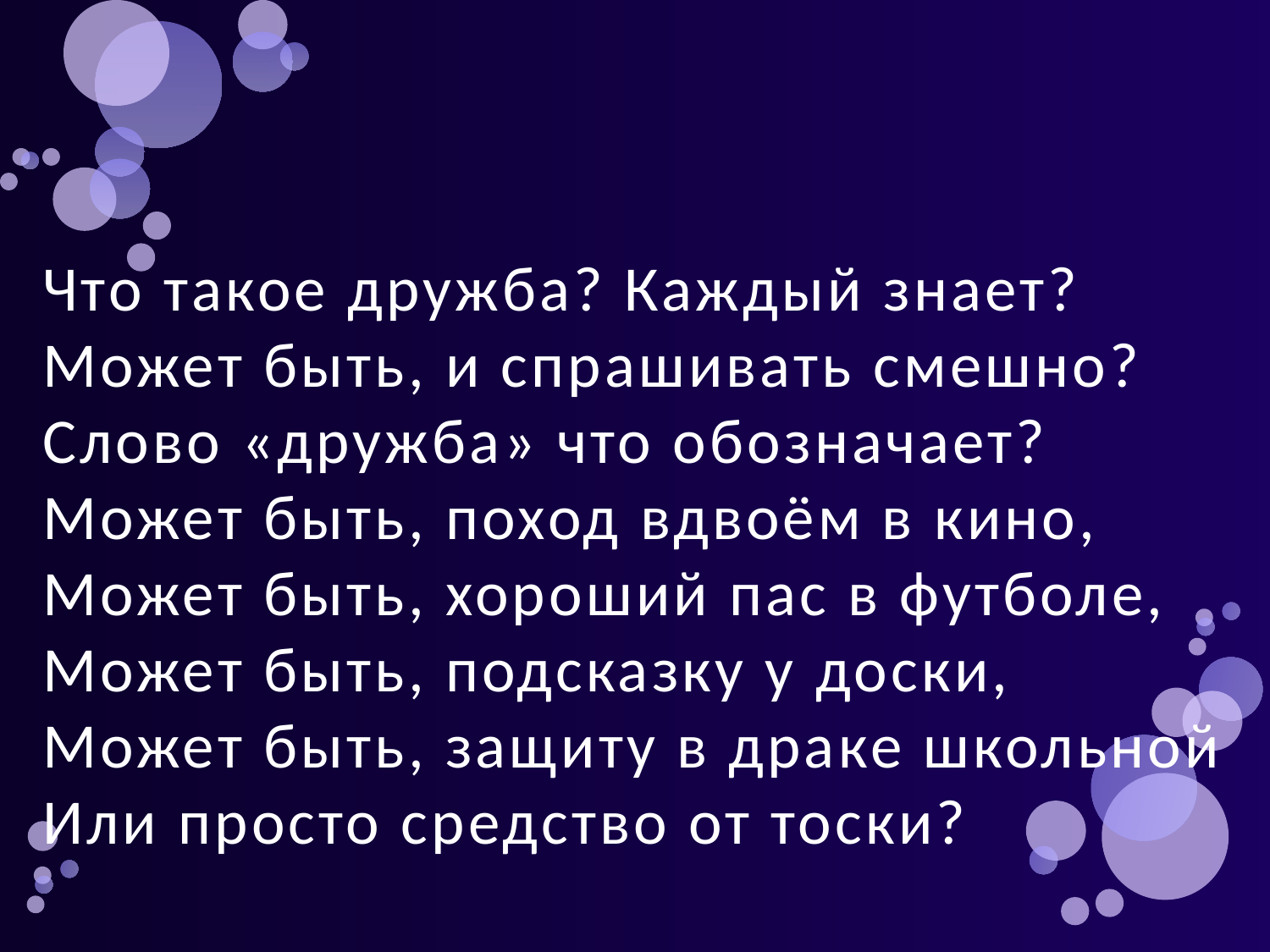

# Что такое дружба? Каждый знает? Может быть, и спрашивать смешно? Слово «дружба» что обозначает? Может быть, поход вдвоём в кино, Может быть, хороший пас в футболе, Может быть, подсказку у доски, Может быть, защиту в драке школьной Или просто средство от тоски?